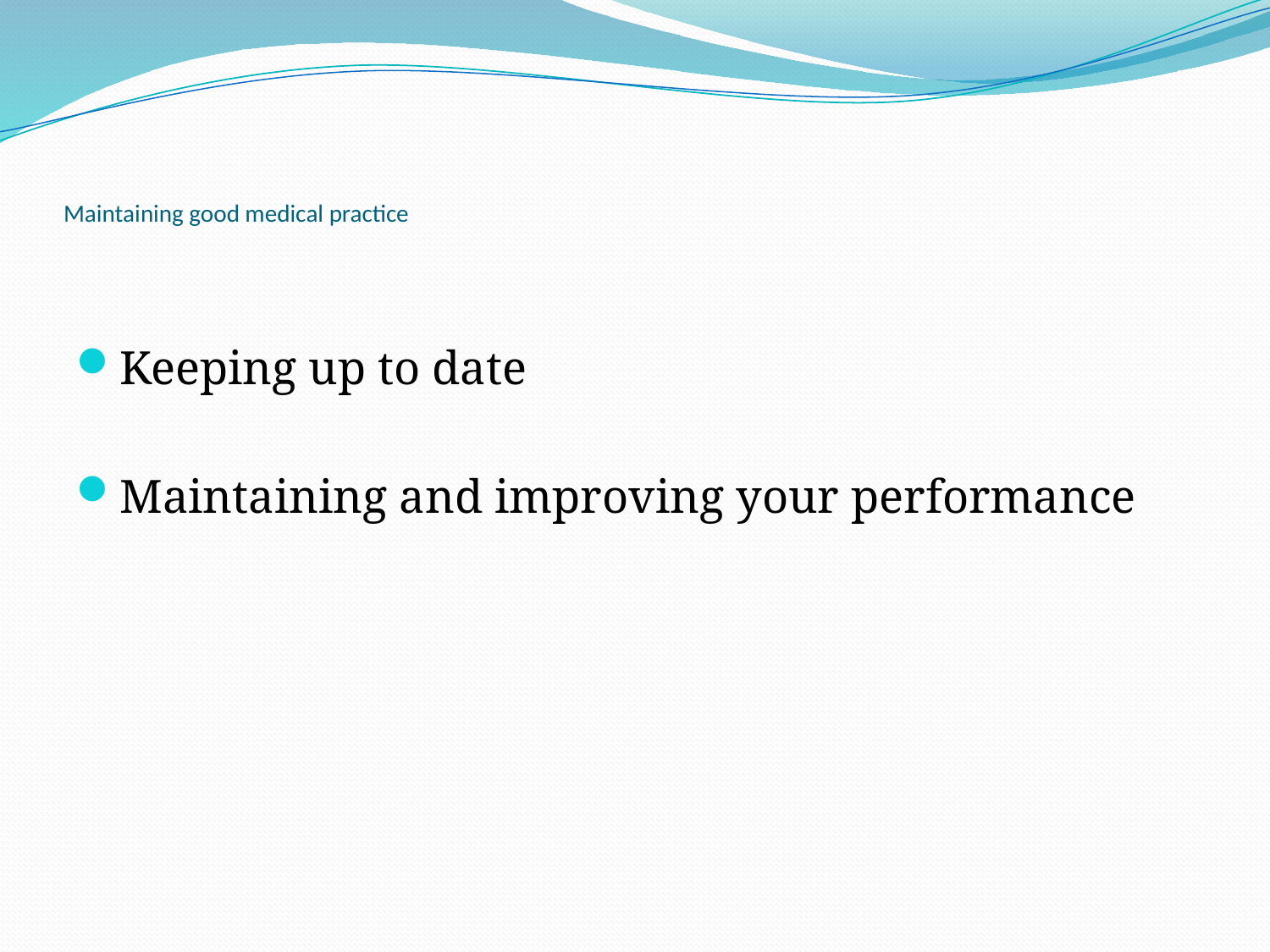

# Maintaining good medical practice

Keeping up to date

Maintaining and improving your performance